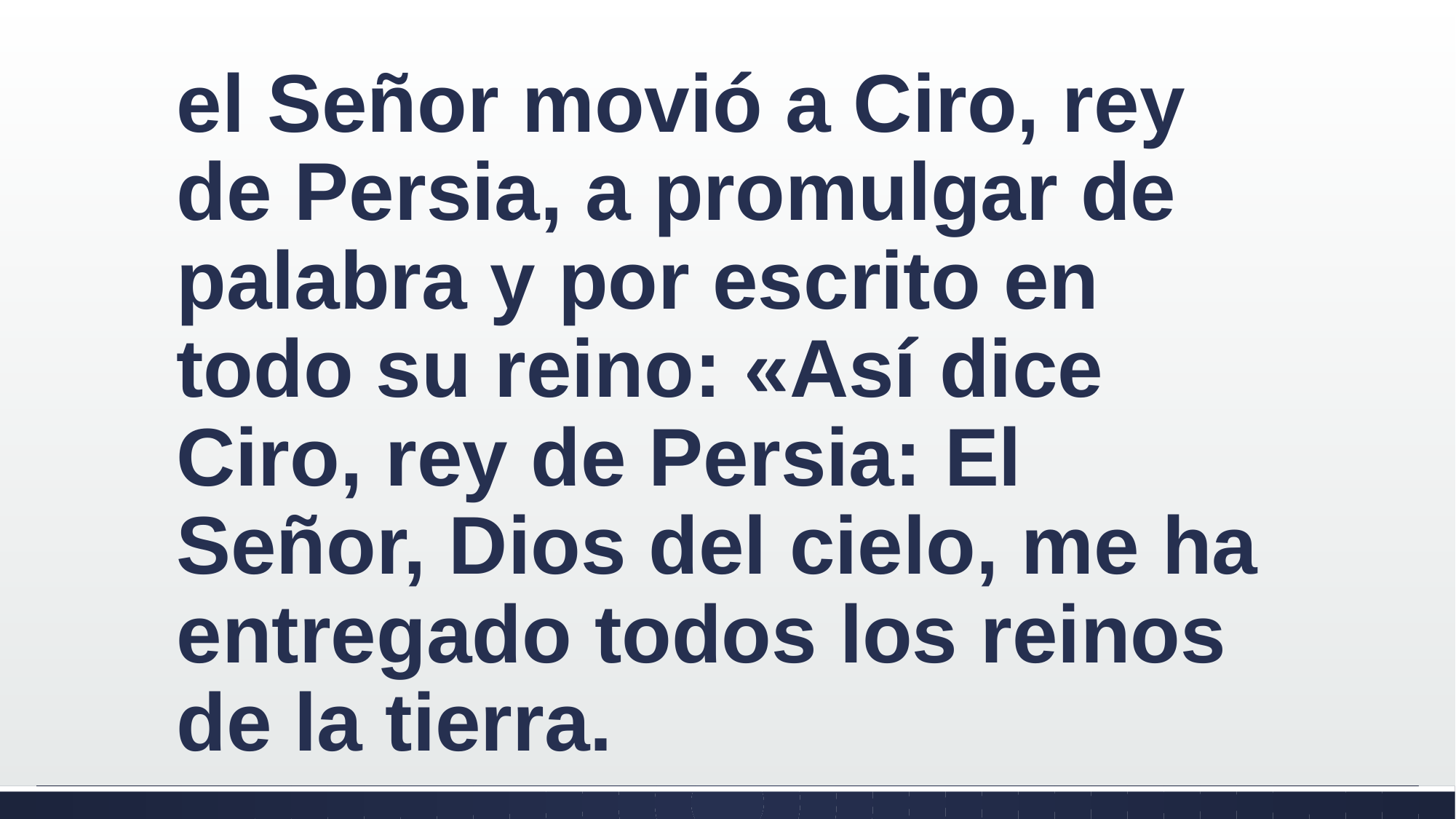

#
el Señor movió a Ciro, rey de Persia, a promulgar de palabra y por escrito en todo su reino: «Así dice Ciro, rey de Persia: El Señor, Dios del cielo, me ha entregado todos los reinos de la tierra.